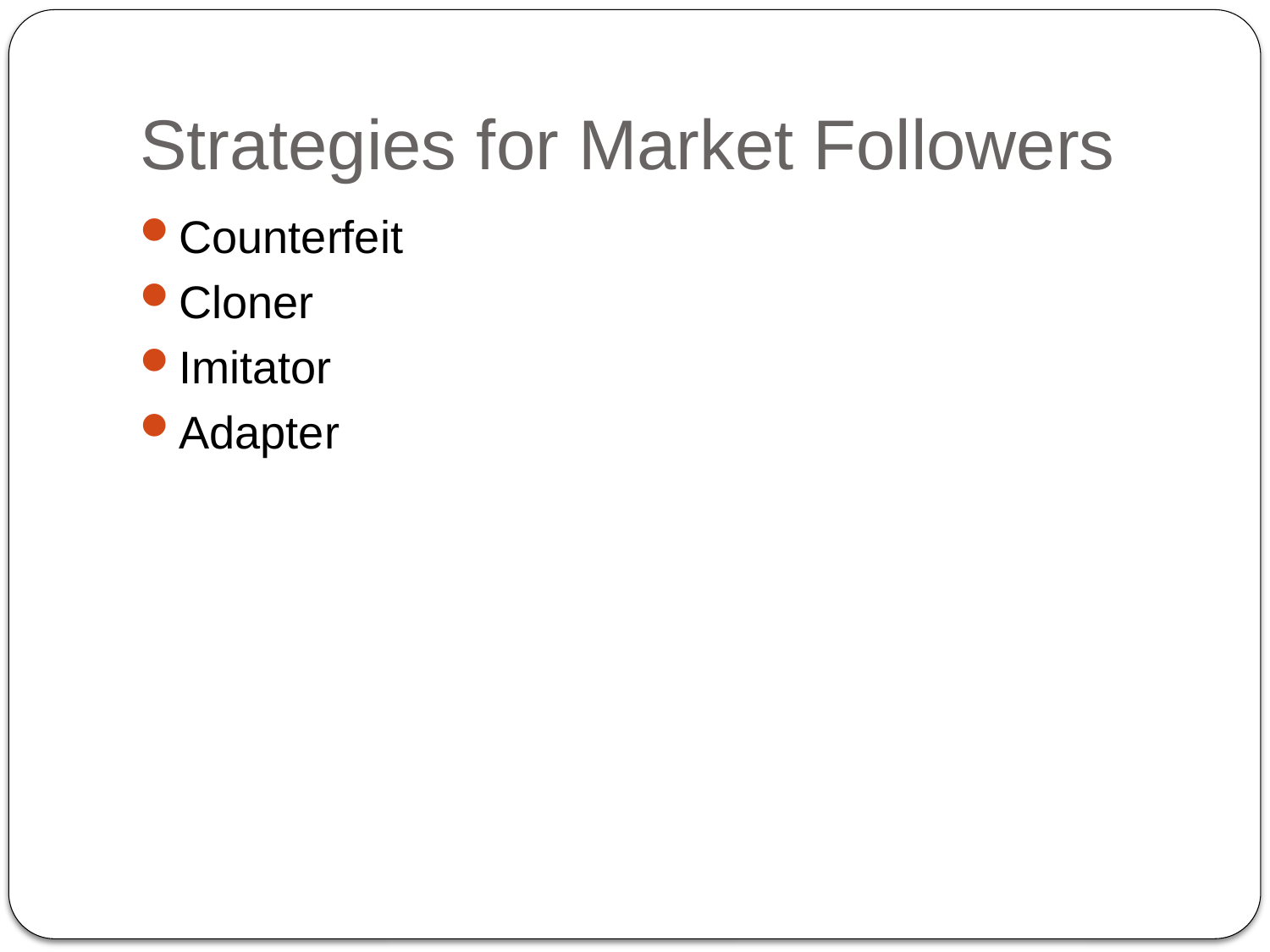

# Strategies for Market Followers
Counterfeit
Cloner
Imitator
Adapter